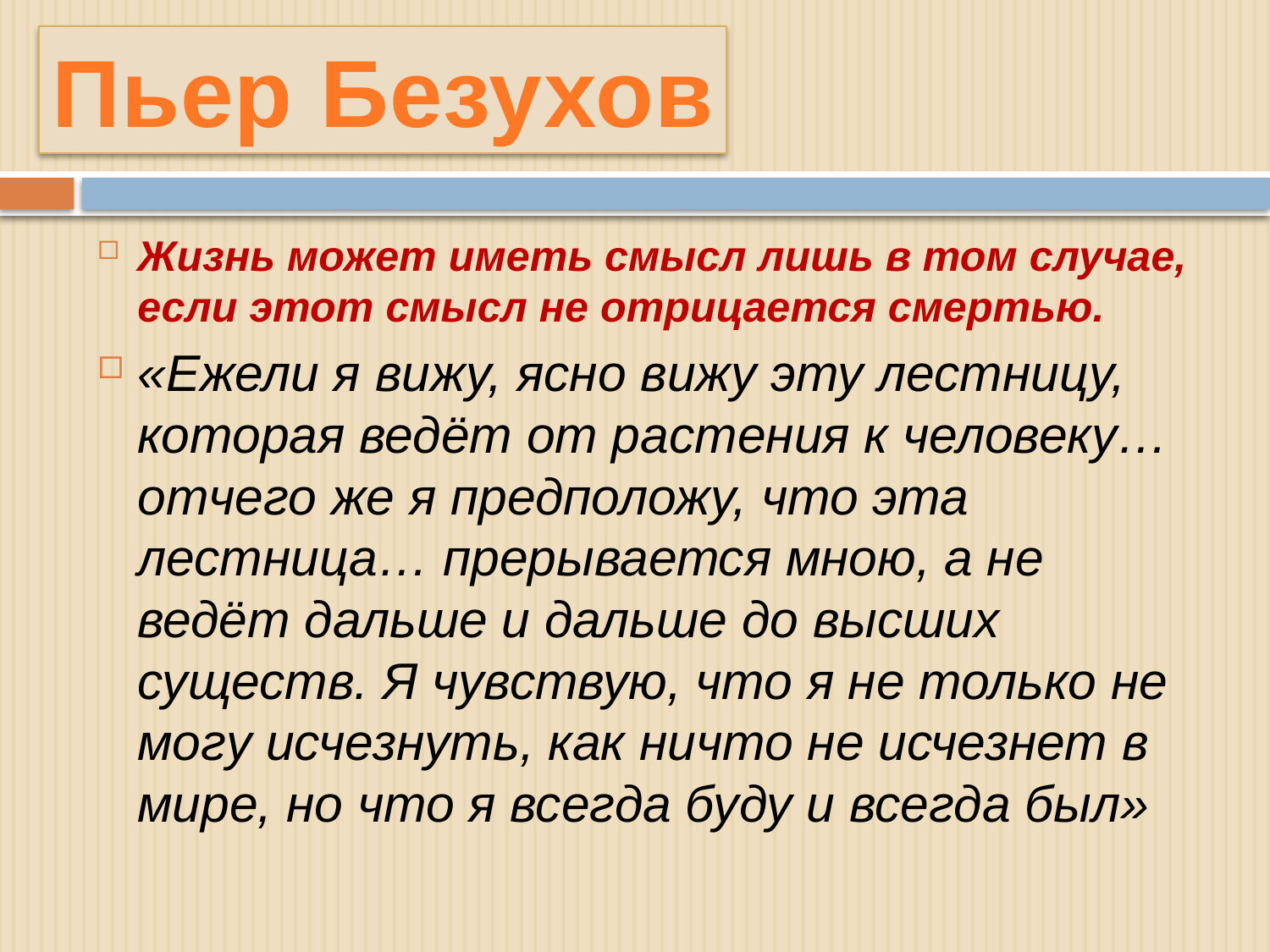

Пьер Безухов
#
Жизнь может иметь смысл лишь в том случае, если этот смысл не отрицается смертью.
«Ежели я вижу, ясно вижу эту лестницу, которая ведёт от растения к человеку… отчего же я предположу, что эта лестница… прерывается мною, а не ведёт дальше и дальше до высших существ. Я чувствую, что я не только не могу исчезнуть, как ничто не исчезнет в мире, но что я всегда буду и всегда был»